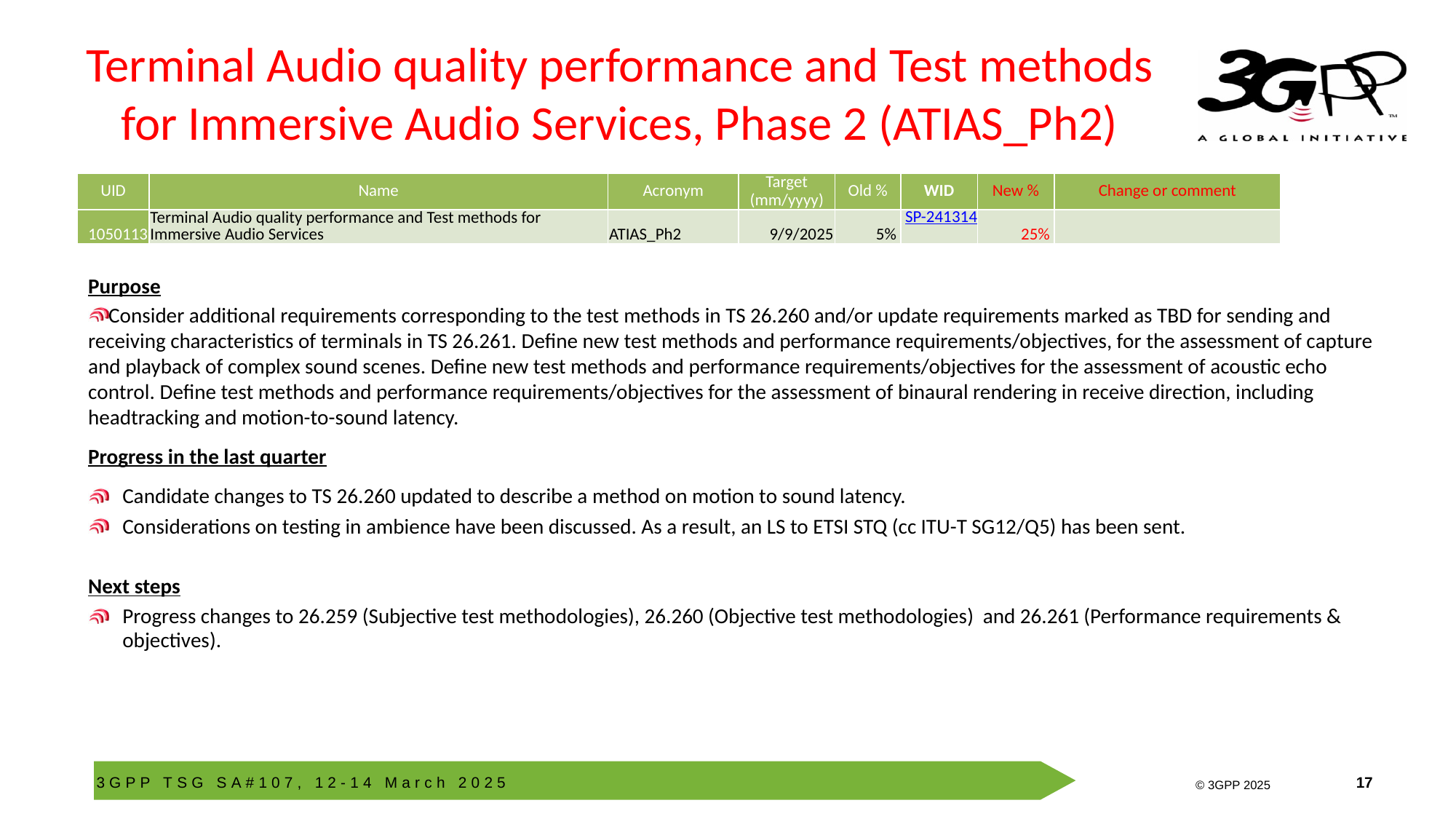

# Terminal Audio quality performance and Test methods for Immersive Audio Services, Phase 2 (ATIAS_Ph2)
| UID | Name | Acronym | Target (mm/yyyy) | Old % | WID | New % | Change or comment |
| --- | --- | --- | --- | --- | --- | --- | --- |
| 1050113 | Terminal Audio quality performance and Test methods for Immersive Audio Services | ATIAS\_Ph2 | 9/9/2025 | 5% | SP-241314 | 25% |  |
Purpose
Consider additional requirements corresponding to the test methods in TS 26.260 and/or update requirements marked as TBD for sending and receiving characteristics of terminals in TS 26.261. Define new test methods and performance requirements/objectives, for the assessment of capture and playback of complex sound scenes. Define new test methods and performance requirements/objectives for the assessment of acoustic echo control. Define test methods and performance requirements/objectives for the assessment of binaural rendering in receive direction, including headtracking and motion-to-sound latency.
Progress in the last quarter
Candidate changes to TS 26.260 updated to describe a method on motion to sound latency.
Considerations on testing in ambience have been discussed. As a result, an LS to ETSI STQ (cc ITU-T SG12/Q5) has been sent.

Next steps
Progress changes to 26.259 (Subjective test methodologies), 26.260 (Objective test methodologies)  and 26.261 (Performance requirements & objectives).